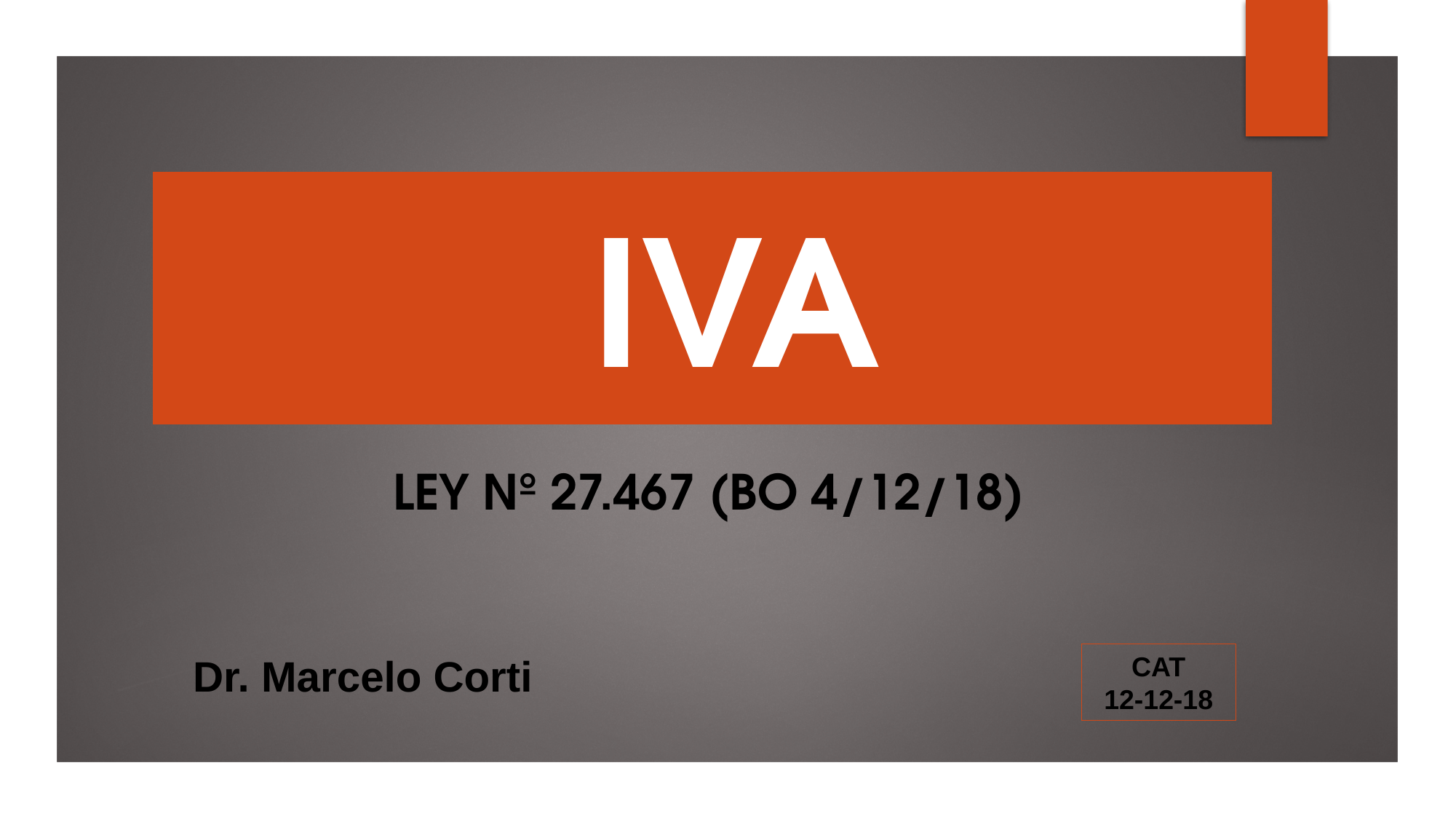

# IVA
LEY Nº 27.467 (BO 4/12/18)
Dr. Marcelo Corti
CAT
12-12-18